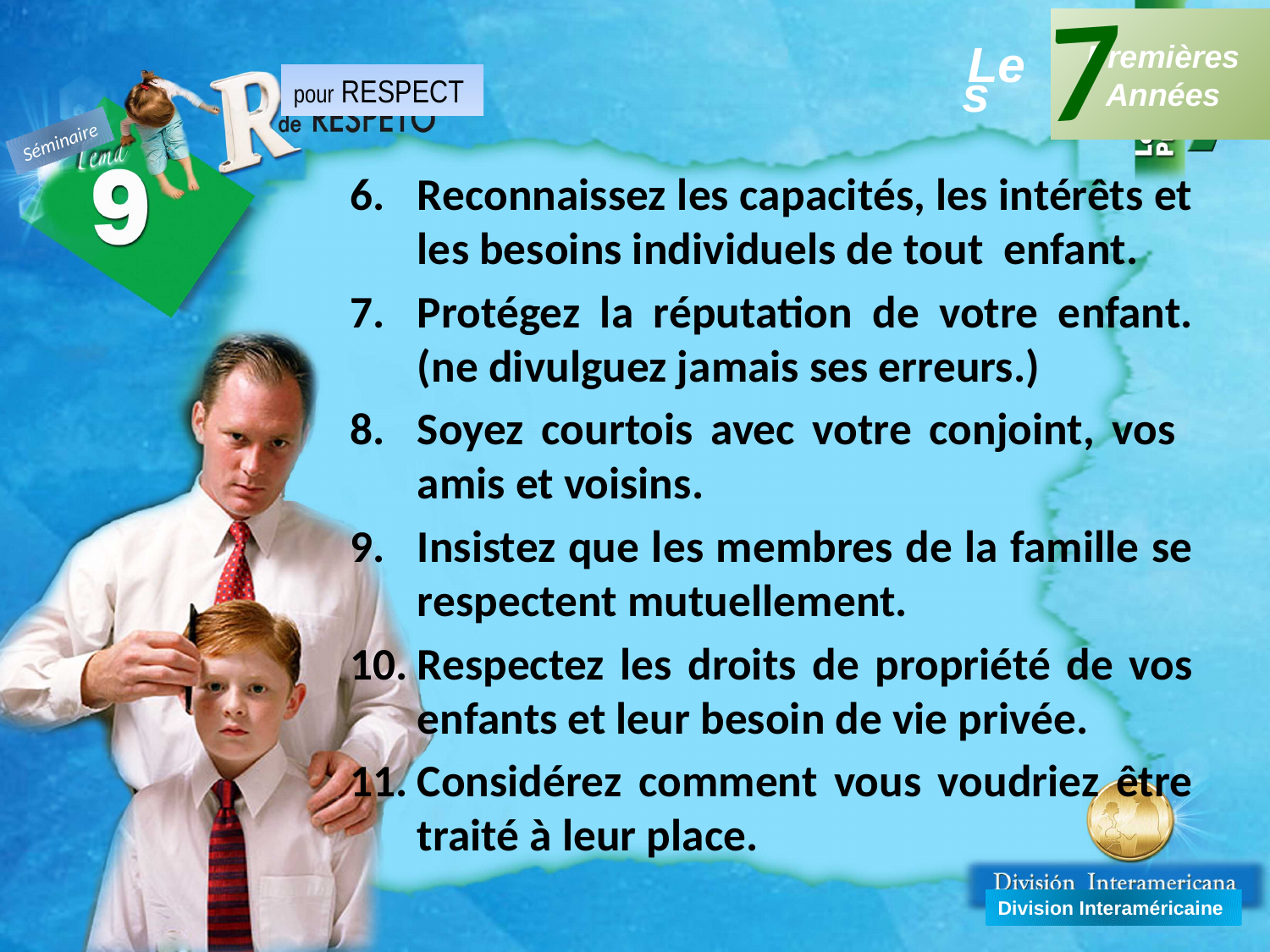

Reconnaissez les capacités, les intérêts et les besoins individuels de tout  enfant.
Protégez la réputation de votre enfant. (ne divulguez jamais ses erreurs.)
Soyez courtois avec votre conjoint, vos  amis et voisins.
Insistez que les membres de la famille se respectent mutuellement.
Respectez les droits de propriété de vos enfants et leur besoin de vie privée.
Considérez comment vous voudriez être traité à leur place.